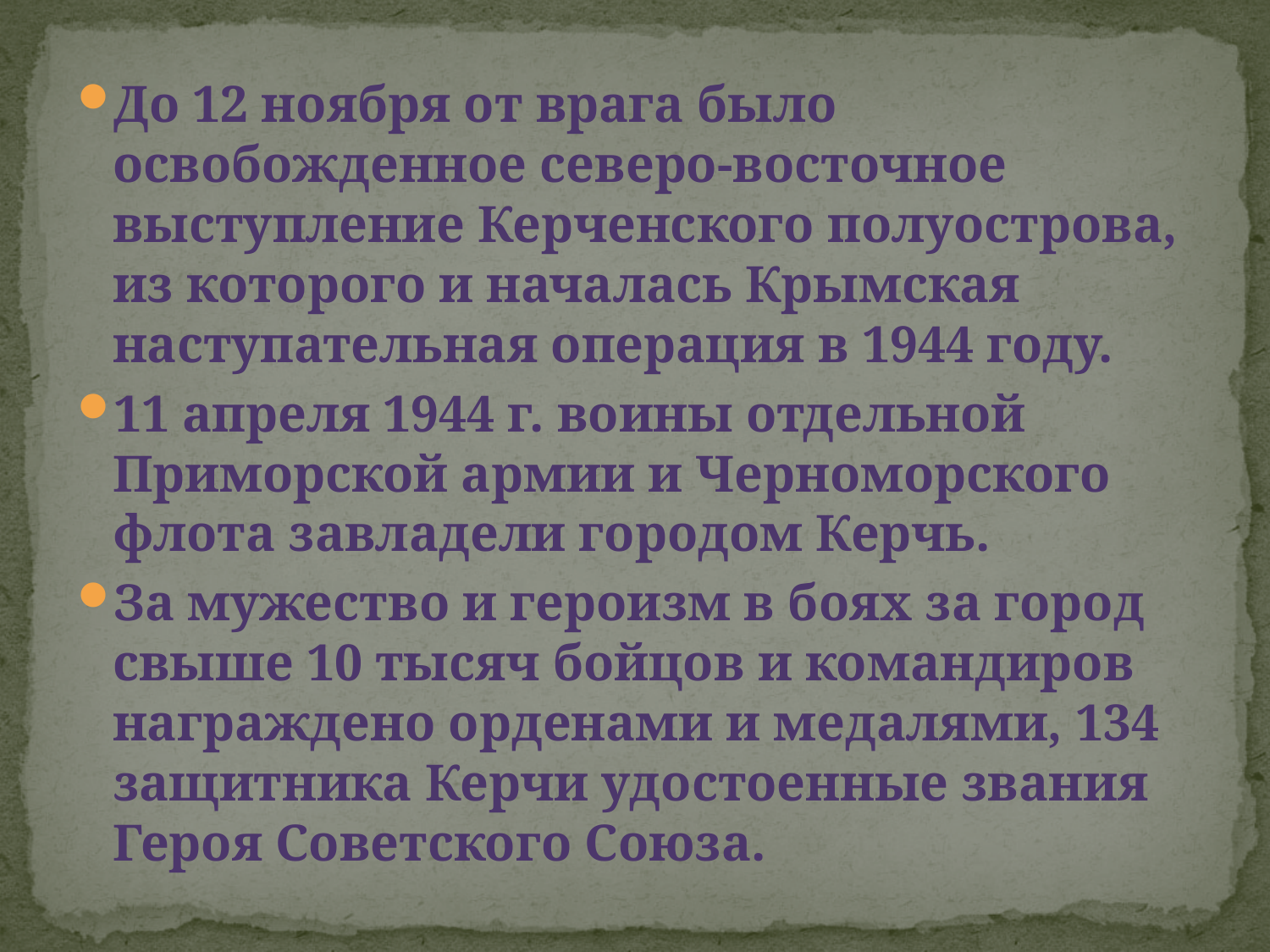

До 12 ноября от врага было освобожденное северо-восточное выступление Керченского полуострова, из которого и началась Крымская наступательная операция в 1944 году.
11 апреля 1944 г. воины отдельной Приморской армии и Черноморского флота завладели городом Керчь.
За мужество и героизм в боях за город свыше 10 тысяч бойцов и командиров награждено орденами и медалями, 134 защитника Керчи удостоенные звания Героя Советского Союза.